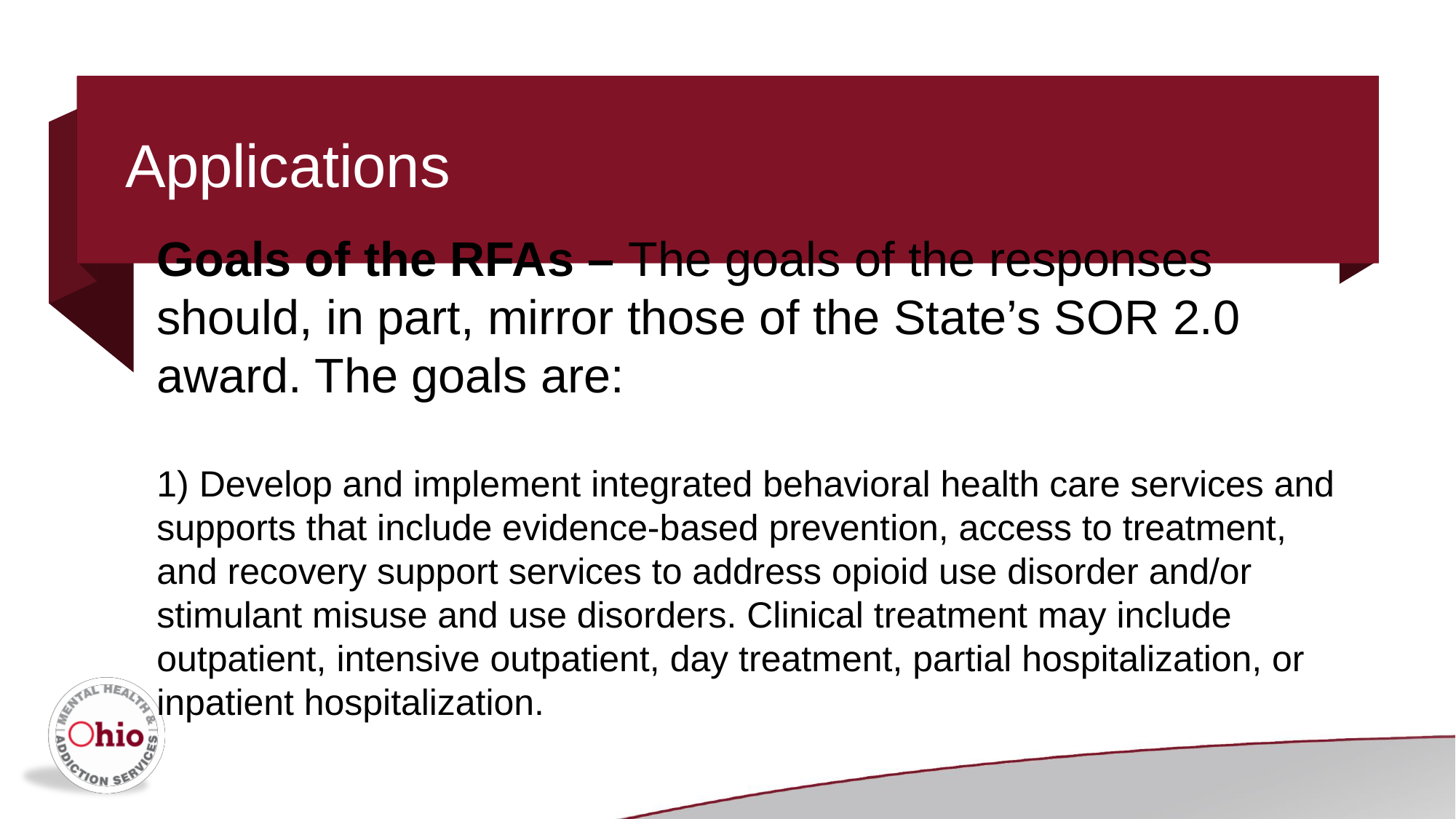

# Applications

Goals of the RFAs – The goals of the responses should, in part, mirror those of the State’s SOR 2.0 award. The goals are:

1) Develop and implement integrated behavioral health care services and supports that include evidence-based prevention, access to treatment, and recovery support services to address opioid use disorder and/or stimulant misuse and use disorders. Clinical treatment may include outpatient, intensive outpatient, day treatment, partial hospitalization, or inpatient hospitalization.